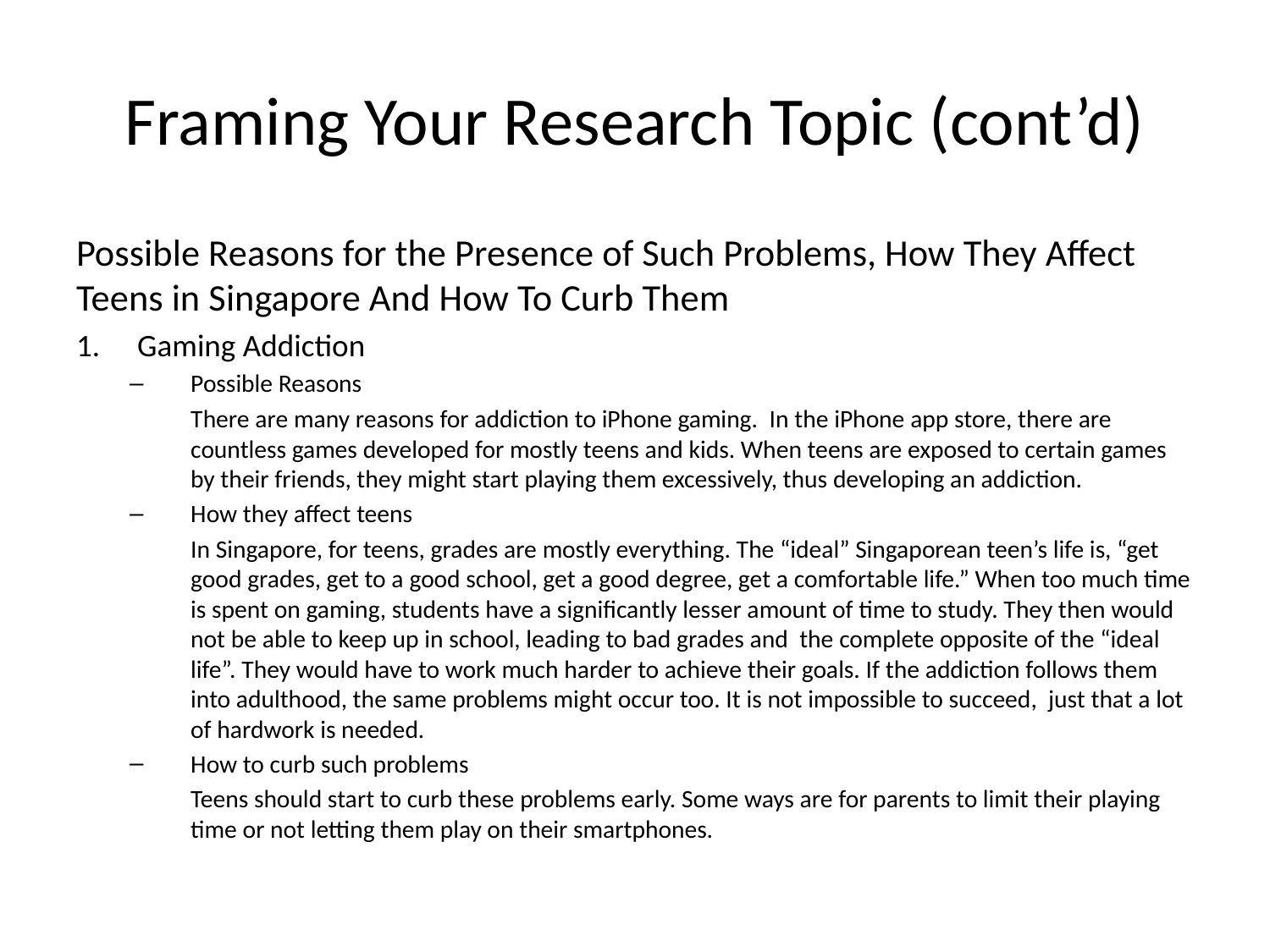

# Framing Your Research Topic (cont’d)
Possible Reasons for the Presence of Such Problems, How They Affect Teens in Singapore And How To Curb Them
Gaming Addiction
Possible Reasons
	There are many reasons for addiction to iPhone gaming.  In the iPhone app store, there are countless games developed for mostly teens and kids. When teens are exposed to certain games by their friends, they might start playing them excessively, thus developing an addiction.
How they affect teens
	In Singapore, for teens, grades are mostly everything. The “ideal” Singaporean teen’s life is, “get good grades, get to a good school, get a good degree, get a comfortable life.” When too much time is spent on gaming, students have a significantly lesser amount of time to study. They then would not be able to keep up in school, leading to bad grades and  the complete opposite of the “ideal life”. They would have to work much harder to achieve their goals. If the addiction follows them into adulthood, the same problems might occur too. It is not impossible to succeed,  just that a lot of hardwork is needed.
How to curb such problems
	Teens should start to curb these problems early. Some ways are for parents to limit their playing time or not letting them play on their smartphones.